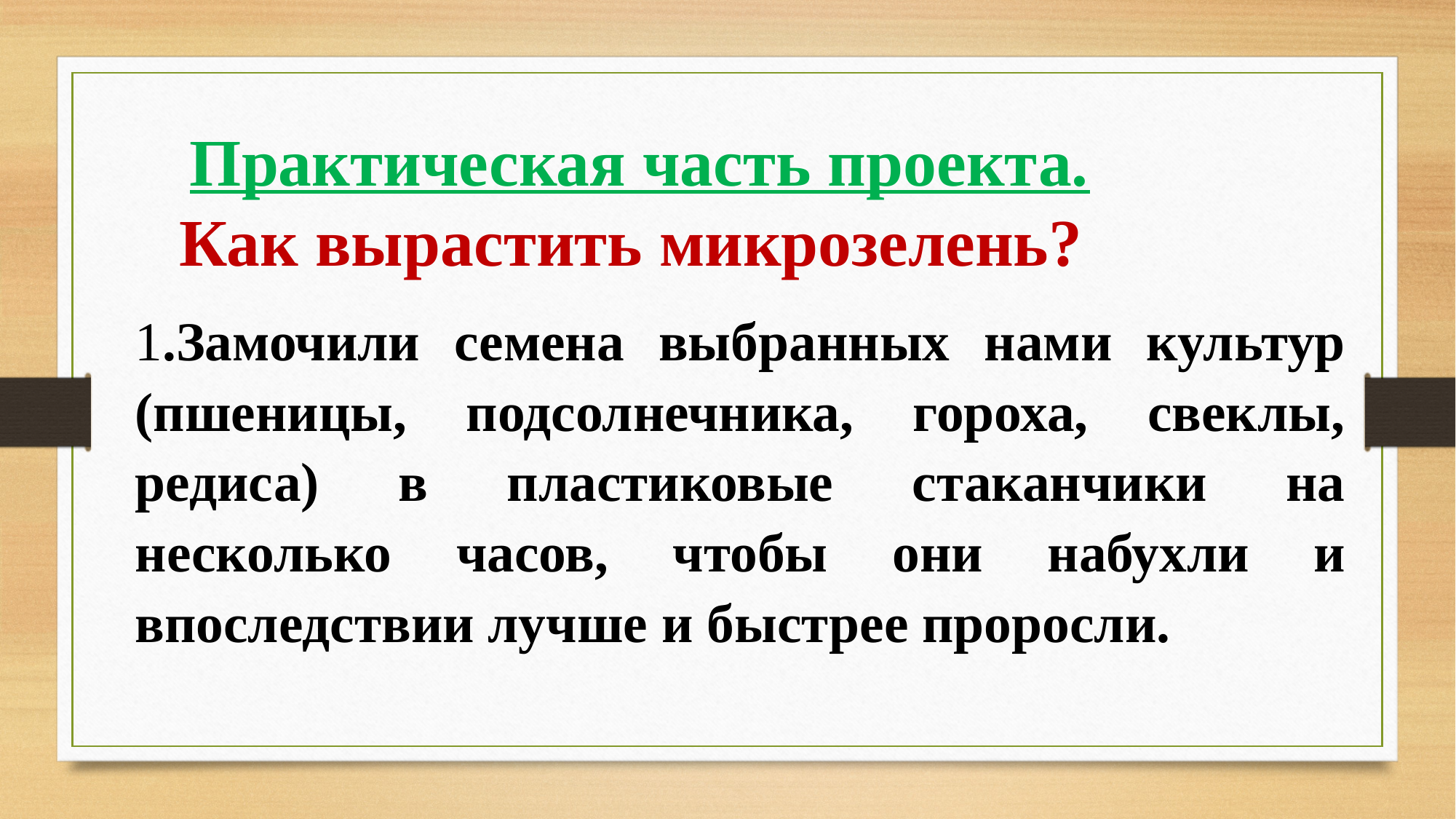

Практическая часть проекта.
Как вырастить микрозелень?
1.Замочили семена выбранных нами культур (пшеницы, подсолнечника, гороха, свеклы, редиса) в пластиковые стаканчики на несколько часов, чтобы они набухли и впоследствии лучше и быстрее проросли.